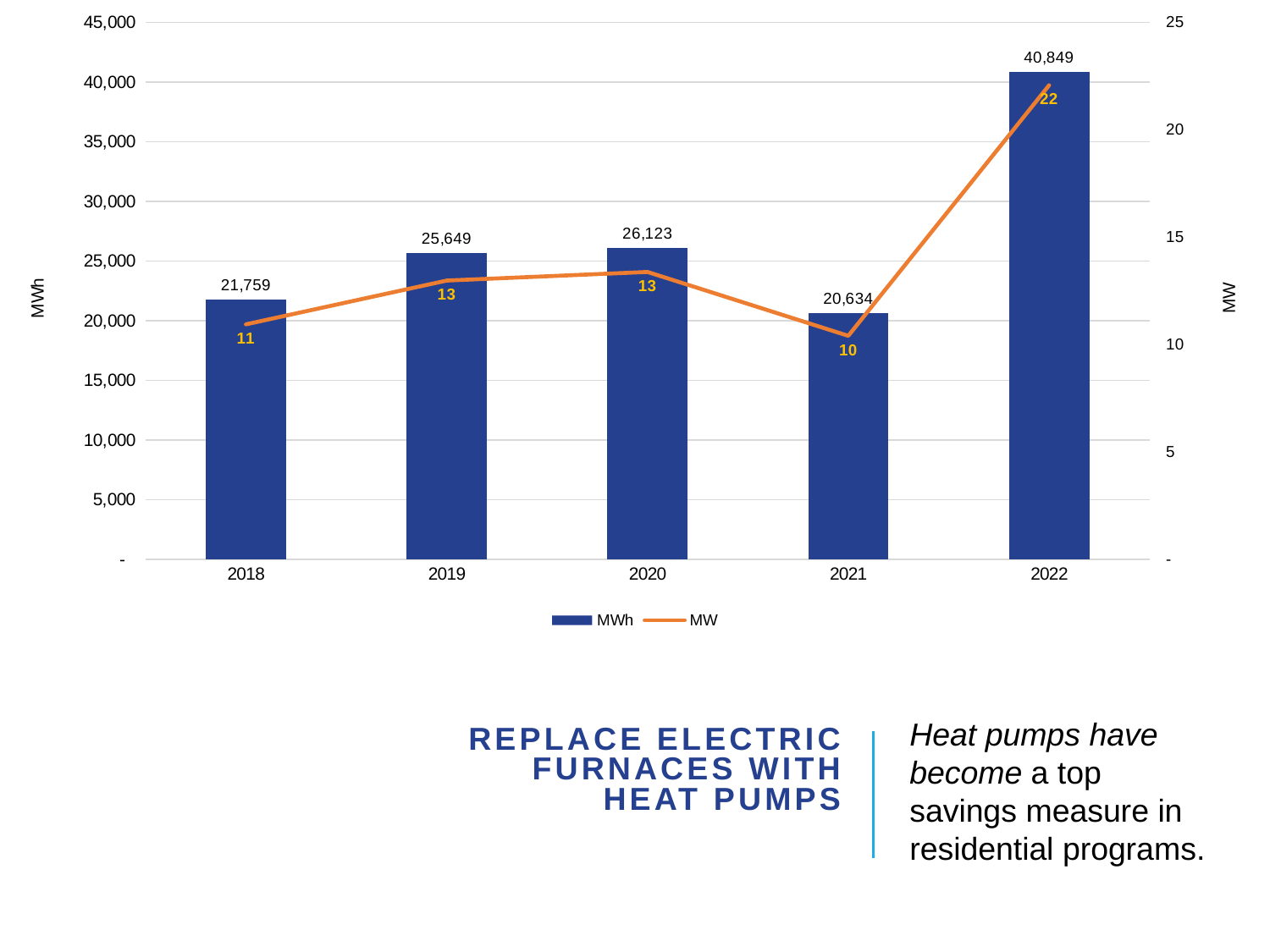

### Chart

| Category | MWh | MW |
|---|---|---|
| 2018 | 21759.481625240078 | 10.94226313000008 |
| 2019 | 25649.04390000016 | 12.982722000000011 |
| 2020 | 26123.068774570085 | 13.38267283999977 |
| 2021 | 20634.14763000008 | 10.406735300000069 |
| 2022 | 40848.875040000006 | 22.079476500000045 |
# Replace Electric Furnaces with Heat Pumps
Heat pumps have become a top savings measure in residential programs.